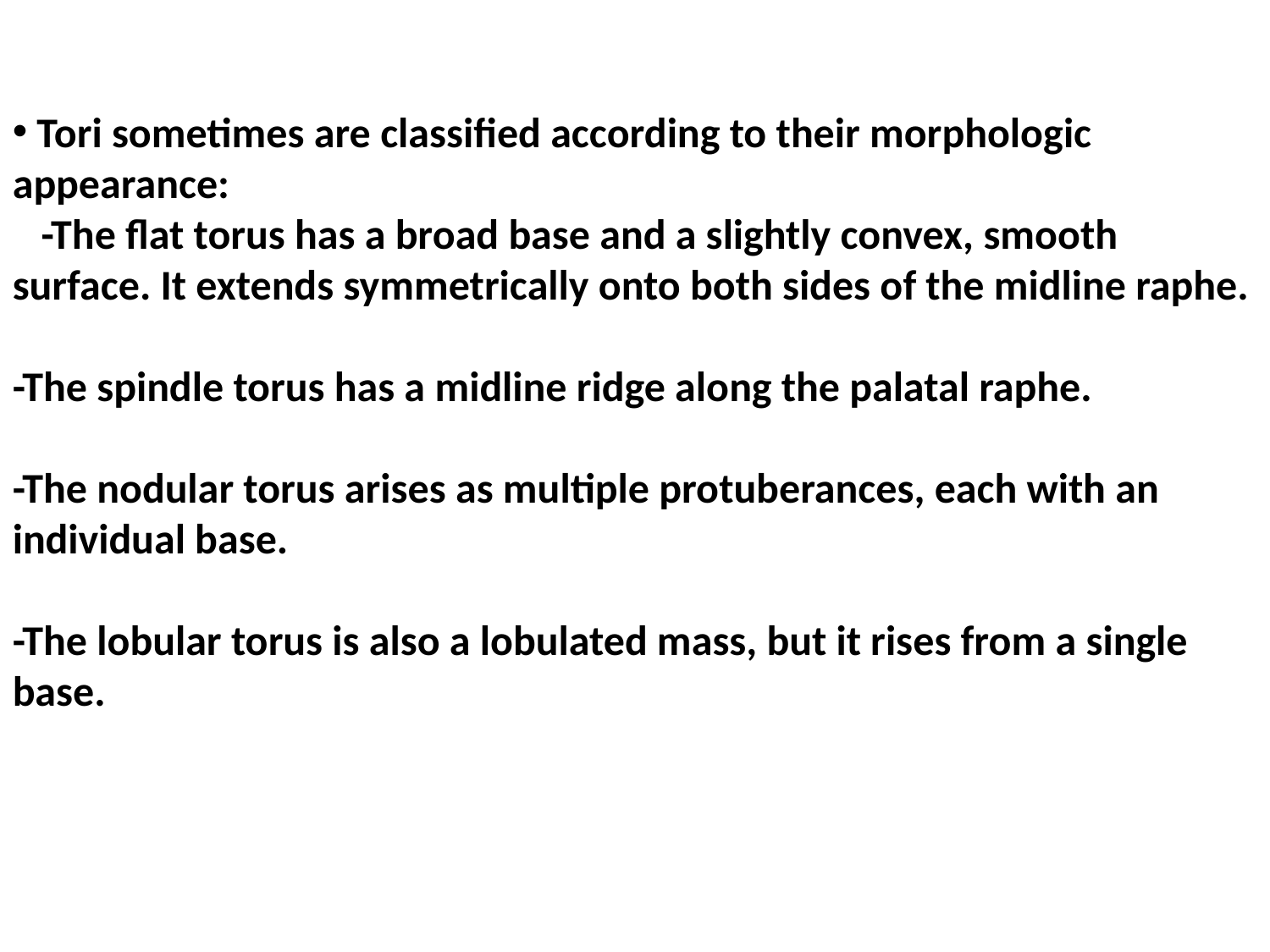

Tori sometimes are classified according to their morphologic appearance:
   -The flat torus has a broad base and a slightly convex, smooth surface. It extends symmetrically onto both sides of the midline raphe.

-The spindle torus has a midline ridge along the palatal raphe.

-The nodular torus arises as multiple protuberances, each with an individual base.

-The lobular torus is also a lobulated mass, but it rises from a single base.